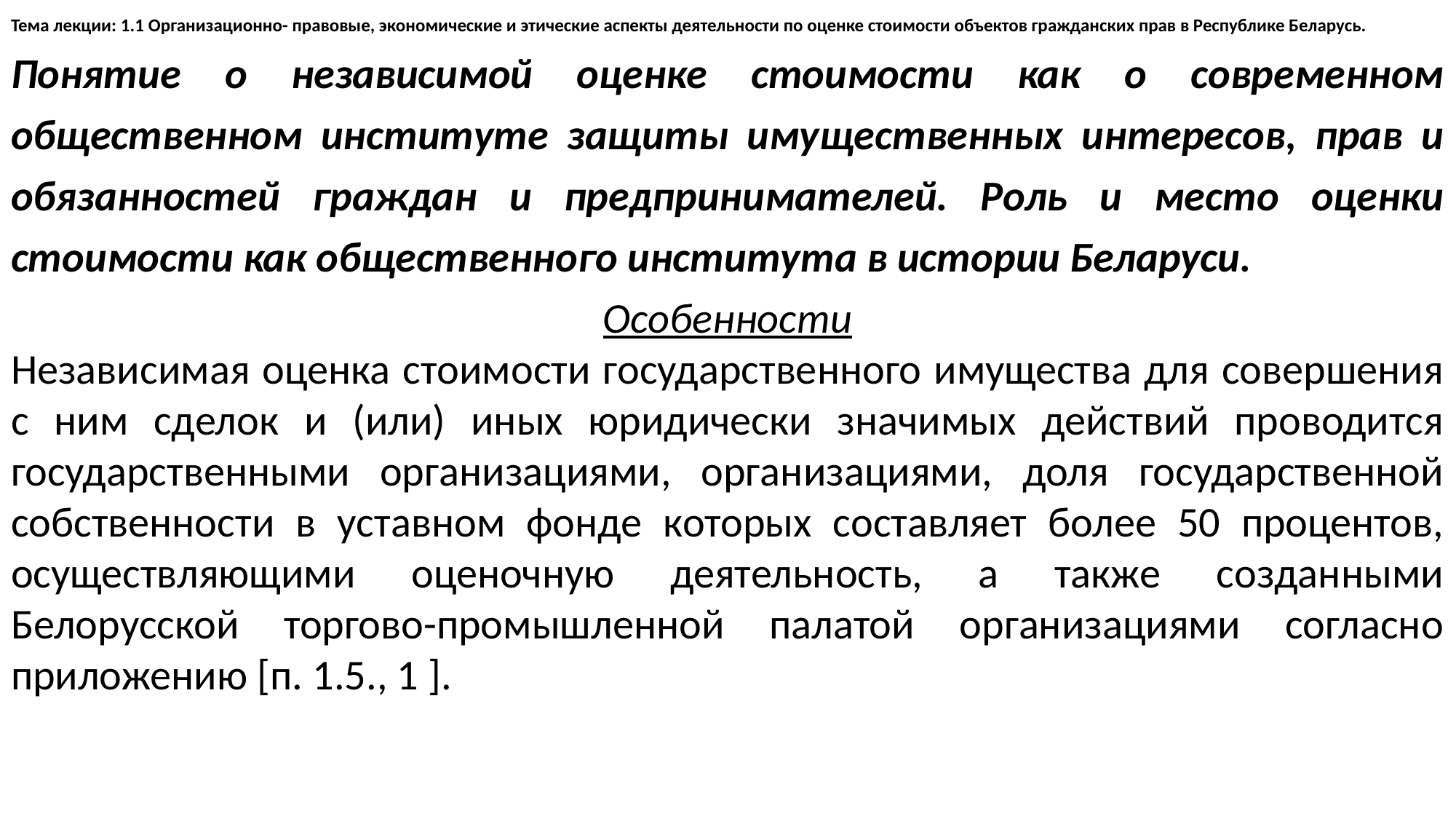

# Тема лекции: 1.1 Организационно- правовые, экономические и этические аспекты деятельности по оценке стоимости объектов гражданских прав в Республике Беларусь.
Понятие о независимой оценке стоимости как о современном общественном институте защиты имущественных интересов, прав и обязанностей граждан и предпринимателей. Роль и место оценки стоимости как общественного института в истории Беларуси.
Особенности
Независимая оценка стоимости государственного имущества для совершения с ним сделок и (или) иных юридически значимых действий проводится государственными организациями, организациями, доля государственной собственности в уставном фонде которых составляет более 50 процентов, осуществляющими оценочную деятельность, а также созданными Белорусской торгово-промышленной палатой организациями согласно приложению [п. 1.5., 1 ].